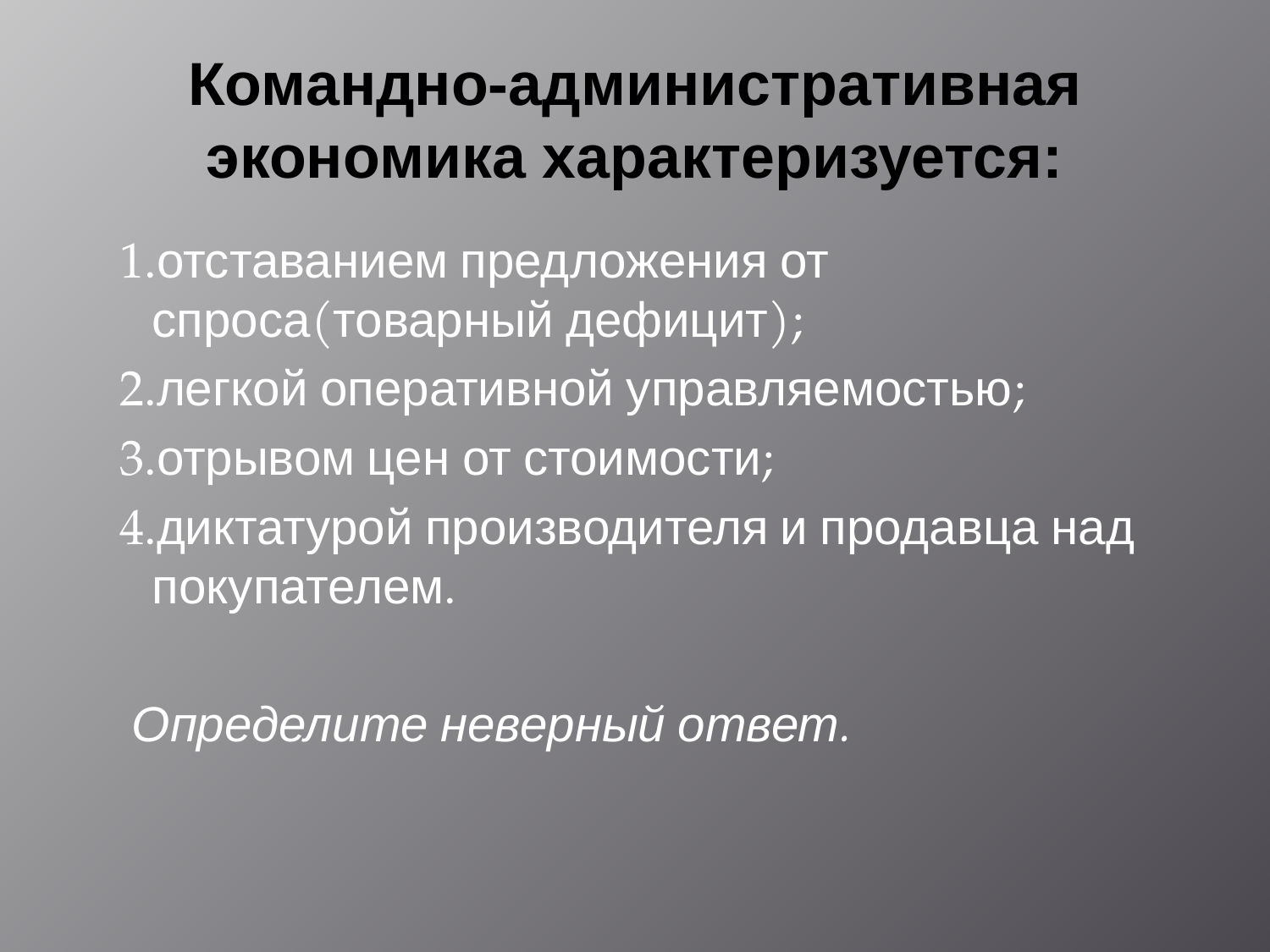

# Командно-административная экономика характеризуется:
  1.отставанием предложения от спроса(товарный дефицит);
  2.легкой оперативной управляемостью;
  3.отрывом цен от стоимости;
  4.диктатурой производителя и продавца над покупателем.

   Определите неверный ответ.